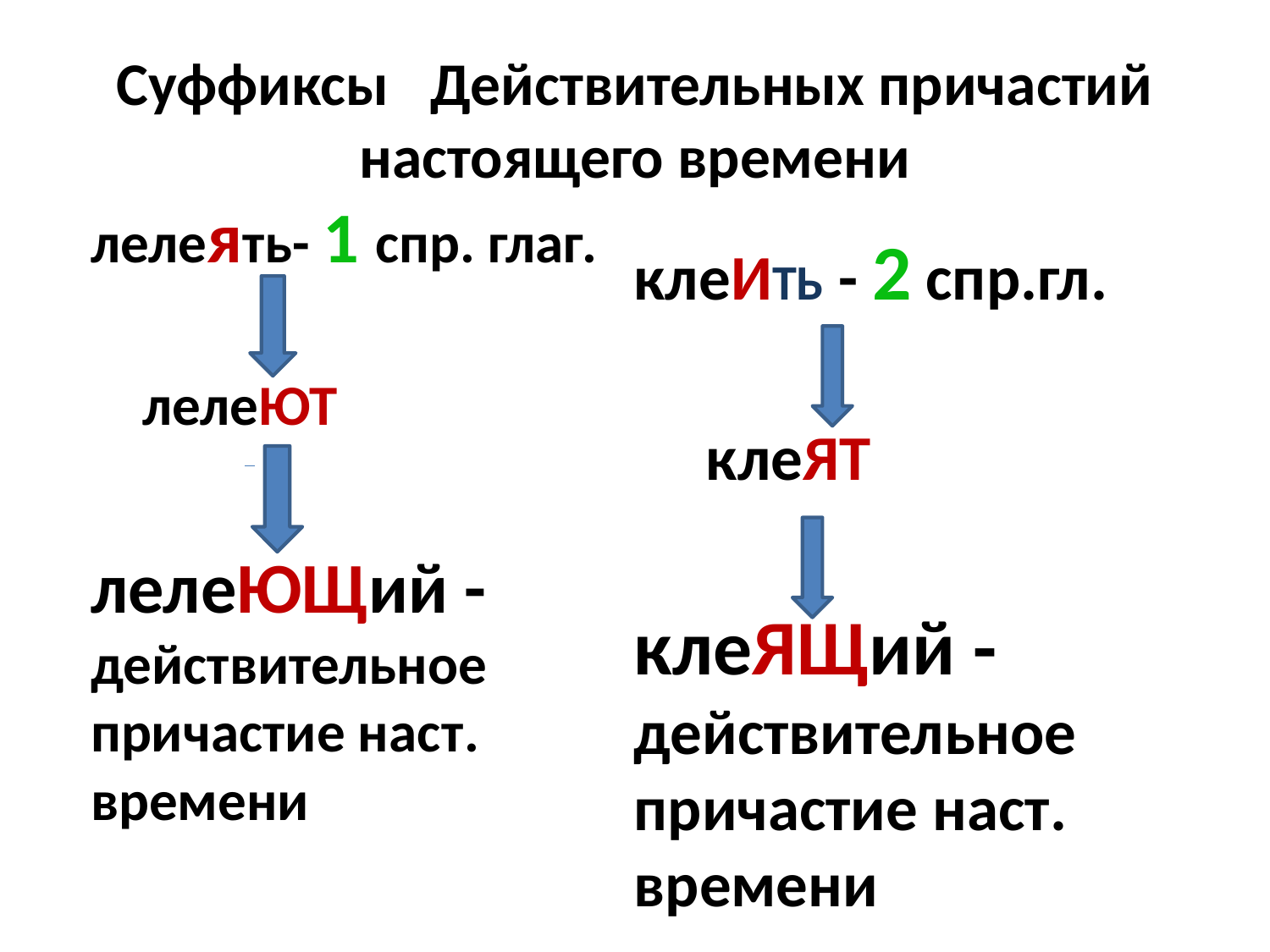

# Суффиксы   Действительных причастий настоящего времени
лелеять- 1 спр. глаг.

    лелеЮТ

лелеЮЩий - действительное причастие наст. времени

клеИТЬ - 2 спр.гл.

     клеЯТ

клеЯЩий - действительное причастие наст. времени